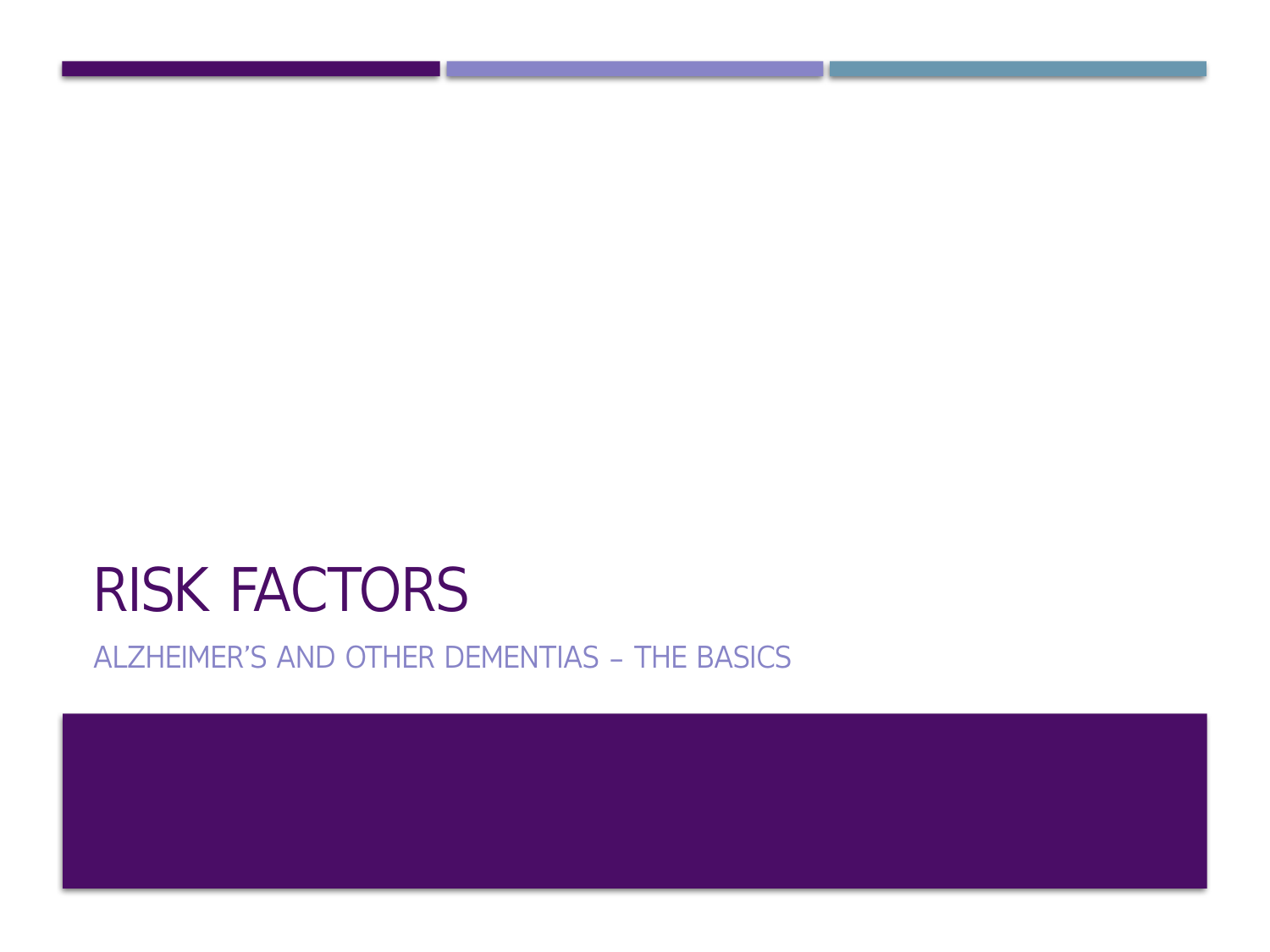

# Risk factors
Alzheimer’s and Other Dementias – The Basics